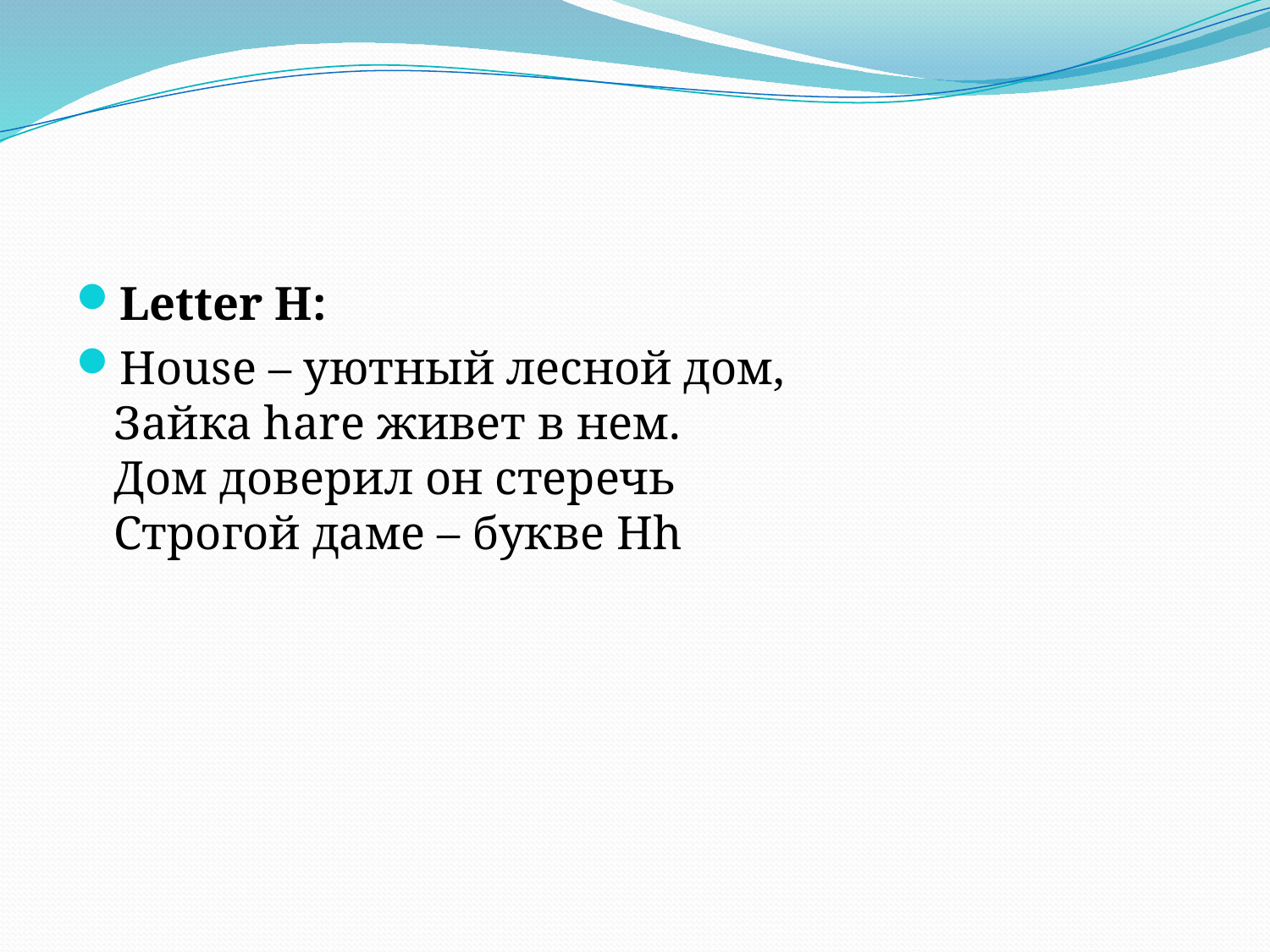

#
Letter H:
House – уютный лесной дом,
Зайка hare живет в нем.
Дом доверил он стеречь
Строгой даме – букве Hh